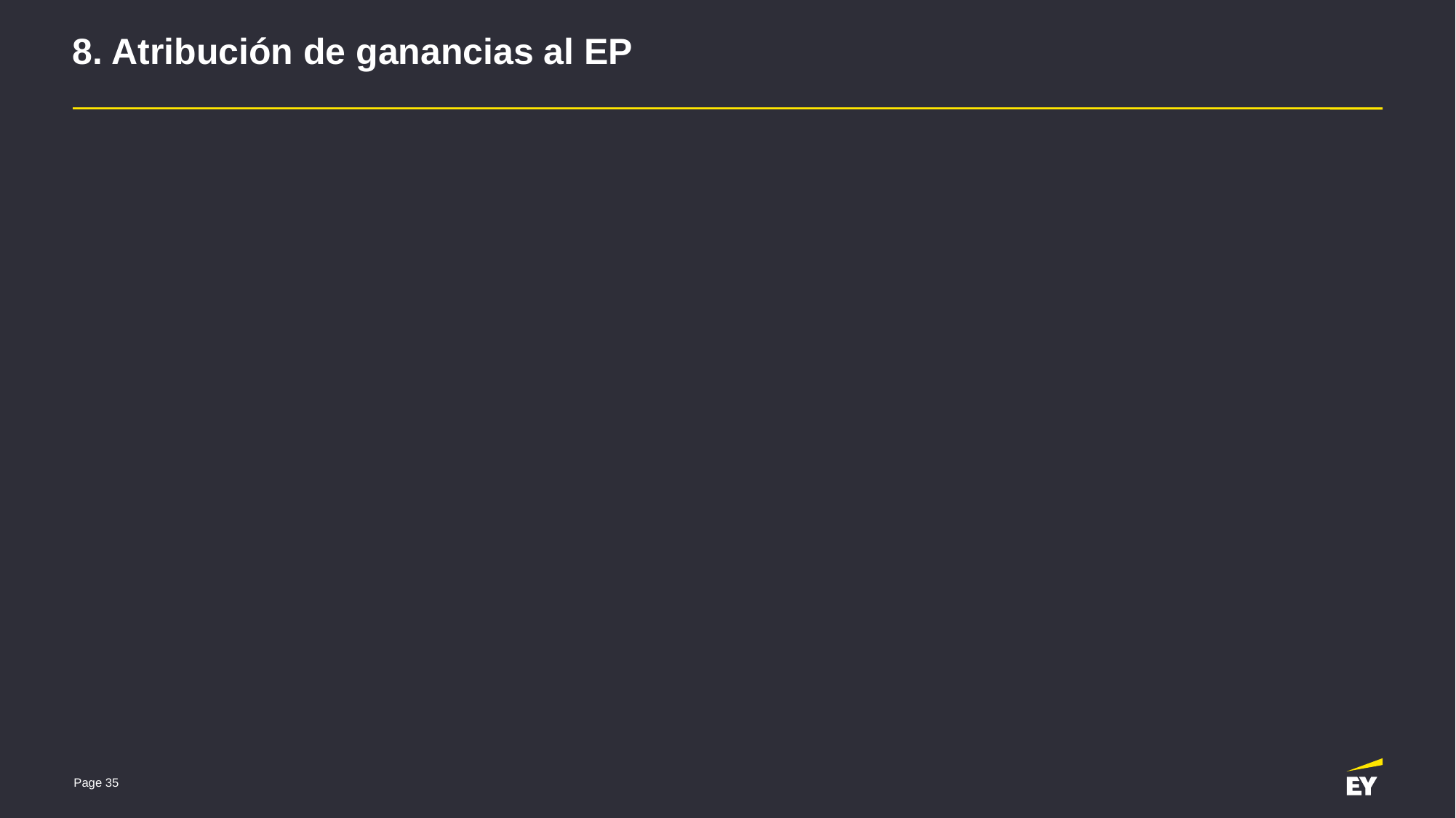

# 8. Atribución de ganancias al EP
Page 35